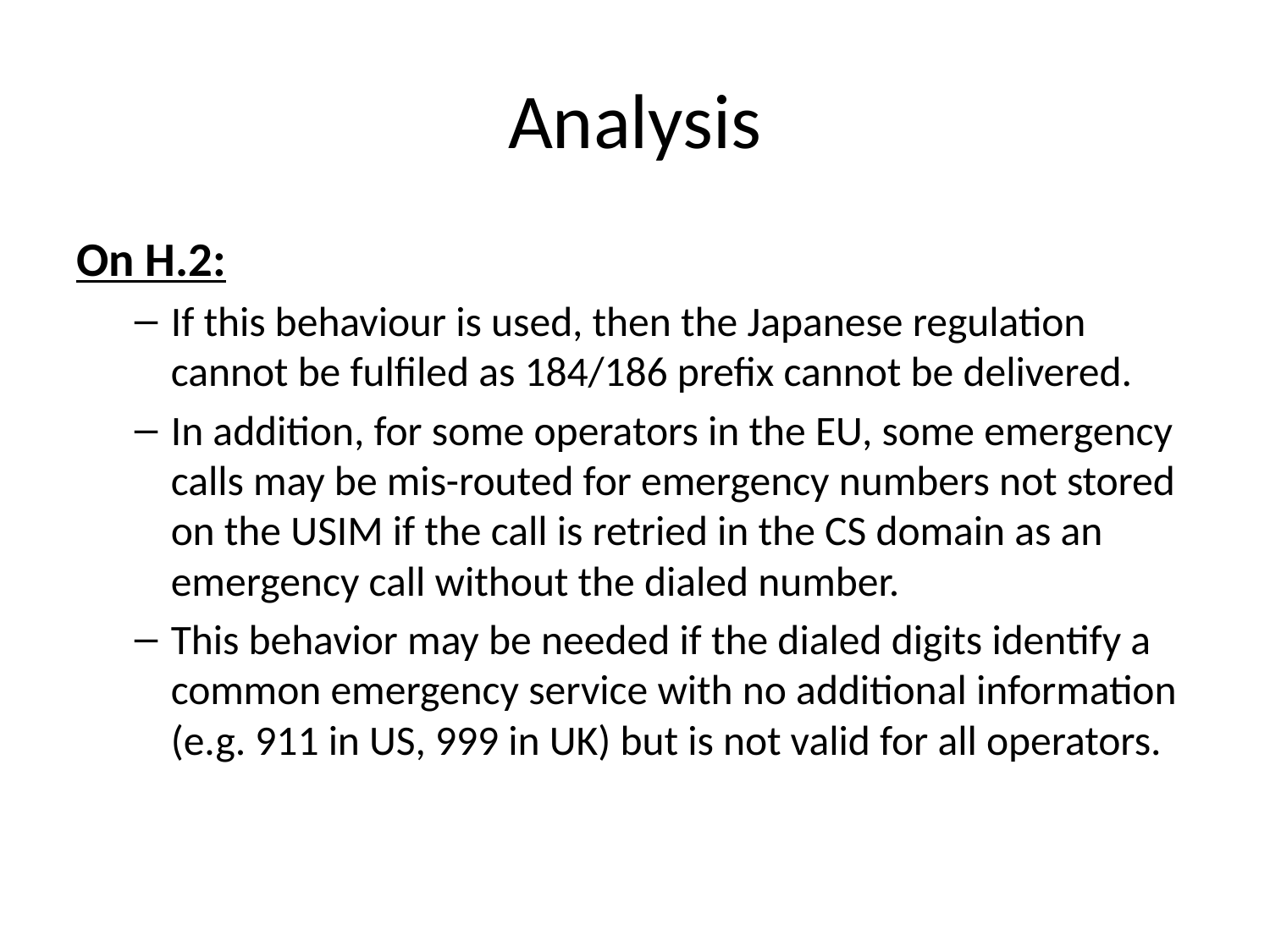

# Analysis
On H.2:
If this behaviour is used, then the Japanese regulation cannot be fulfiled as 184/186 prefix cannot be delivered.
In addition, for some operators in the EU, some emergency calls may be mis-routed for emergency numbers not stored on the USIM if the call is retried in the CS domain as an emergency call without the dialed number.
This behavior may be needed if the dialed digits identify a common emergency service with no additional information (e.g. 911 in US, 999 in UK) but is not valid for all operators.